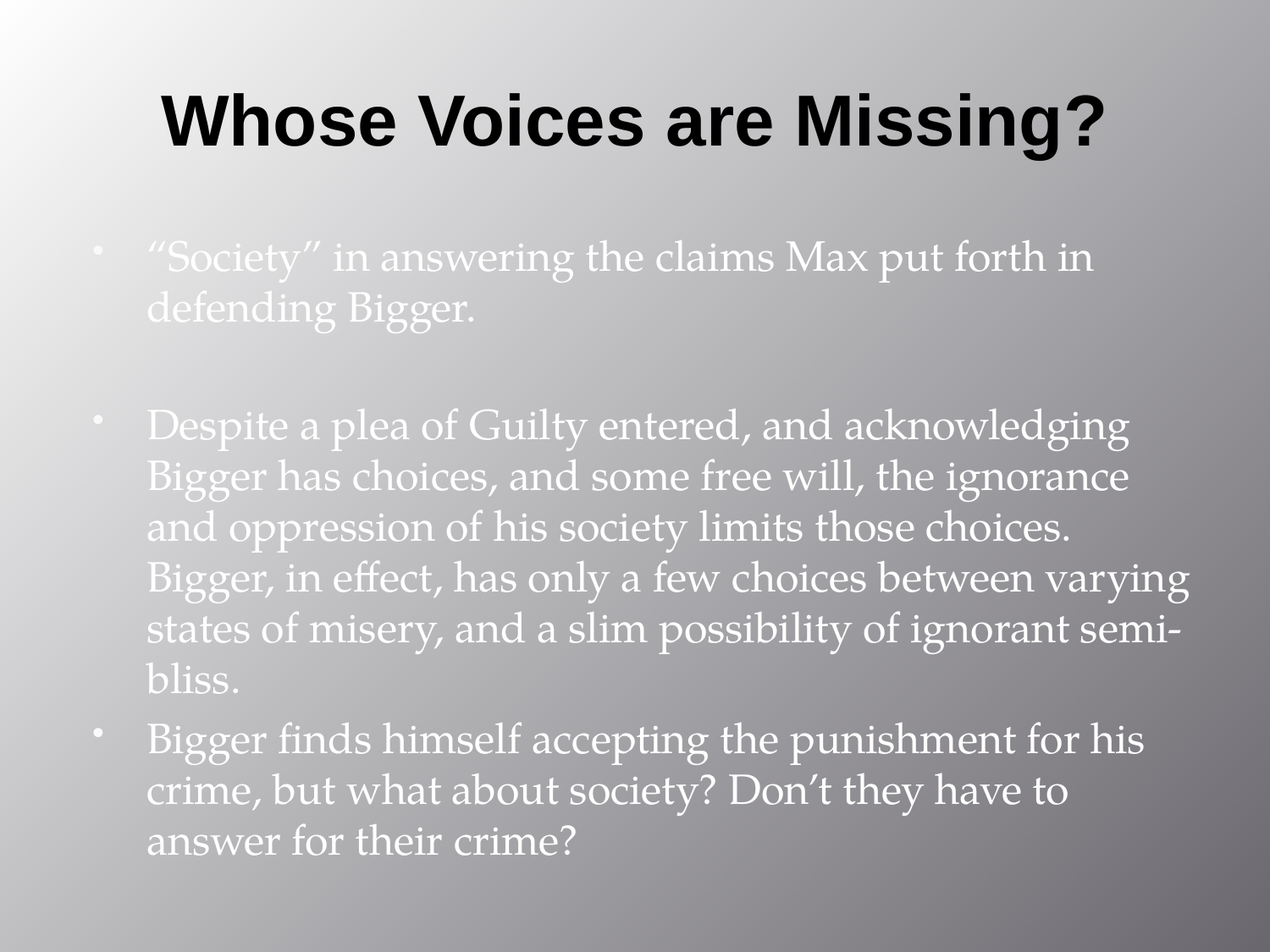

# Whose Voices are Missing?
“Society” in answering the claims Max put forth in defending Bigger.

Despite a plea of Guilty entered, and acknowledging Bigger has choices, and some free will, the ignorance and oppression of his society limits those choices. Bigger, in effect, has only a few choices between varying states of misery, and a slim possibility of ignorant semi-bliss.
Bigger finds himself accepting the punishment for his crime, but what about society? Don’t they have to answer for their crime?